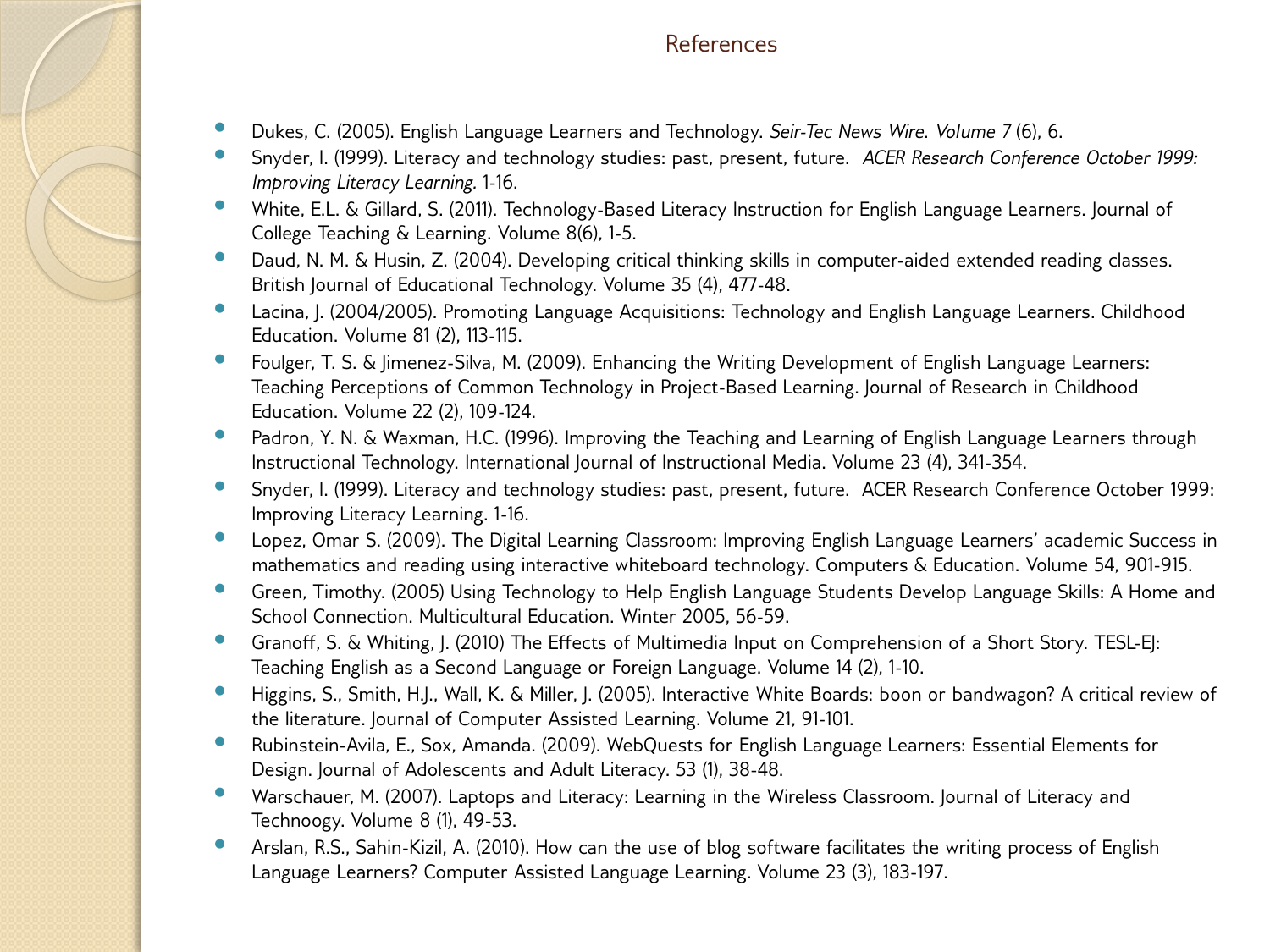

# References

Dukes, C. (2005). English Language Learners and Technology. Seir-Tec News Wire. Volume 7 (6), 6.
Snyder, I. (1999). Literacy and technology studies: past, present, future.  ACER Research Conference October 1999: Improving Literacy Learning. 1-16.
White, E.L. & Gillard, S. (2011). Technology-Based Literacy Instruction for English Language Learners. Journal of College Teaching & Learning. Volume 8(6), 1-5.
Daud, N. M. & Husin, Z. (2004). Developing critical thinking skills in computer-aided extended reading classes. British Journal of Educational Technology. Volume 35 (4), 477-48.
Lacina, J. (2004/2005). Promoting Language Acquisitions: Technology and English Language Learners. Childhood Education. Volume 81 (2), 113-115.
Foulger, T. S. & Jimenez-Silva, M. (2009). Enhancing the Writing Development of English Language Learners: Teaching Perceptions of Common Technology in Project-Based Learning. Journal of Research in Childhood Education. Volume 22 (2), 109-124.
Padron, Y. N. & Waxman, H.C. (1996). Improving the Teaching and Learning of English Language Learners through Instructional Technology. International Journal of Instructional Media. Volume 23 (4), 341-354.
Snyder, I. (1999). Literacy and technology studies: past, present, future.  ACER Research Conference October 1999: Improving Literacy Learning. 1-16.
Lopez, Omar S. (2009). The Digital Learning Classroom: Improving English Language Learners’ academic Success in mathematics and reading using interactive whiteboard technology. Computers & Education. Volume 54, 901-915.
Green, Timothy. (2005) Using Technology to Help English Language Students Develop Language Skills: A Home and School Connection. Multicultural Education. Winter 2005, 56-59.
Granoff, S. & Whiting, J. (2010) The Effects of Multimedia Input on Comprehension of a Short Story. TESL-EJ: Teaching English as a Second Language or Foreign Language. Volume 14 (2), 1-10.
Higgins, S., Smith, H.J., Wall, K. & Miller, J. (2005). Interactive White Boards: boon or bandwagon? A critical review of the literature. Journal of Computer Assisted Learning. Volume 21, 91-101.
Rubinstein-Avila, E., Sox, Amanda. (2009). WebQuests for English Language Learners: Essential Elements for Design. Journal of Adolescents and Adult Literacy. 53 (1), 38-48.
Warschauer, M. (2007). Laptops and Literacy: Learning in the Wireless Classroom. Journal of Literacy and Technoogy. Volume 8 (1), 49-53.
Arslan, R.S., Sahin-Kizil, A. (2010). How can the use of blog software facilitates the writing process of English Language Learners? Computer Assisted Language Learning. Volume 23 (3), 183-197.